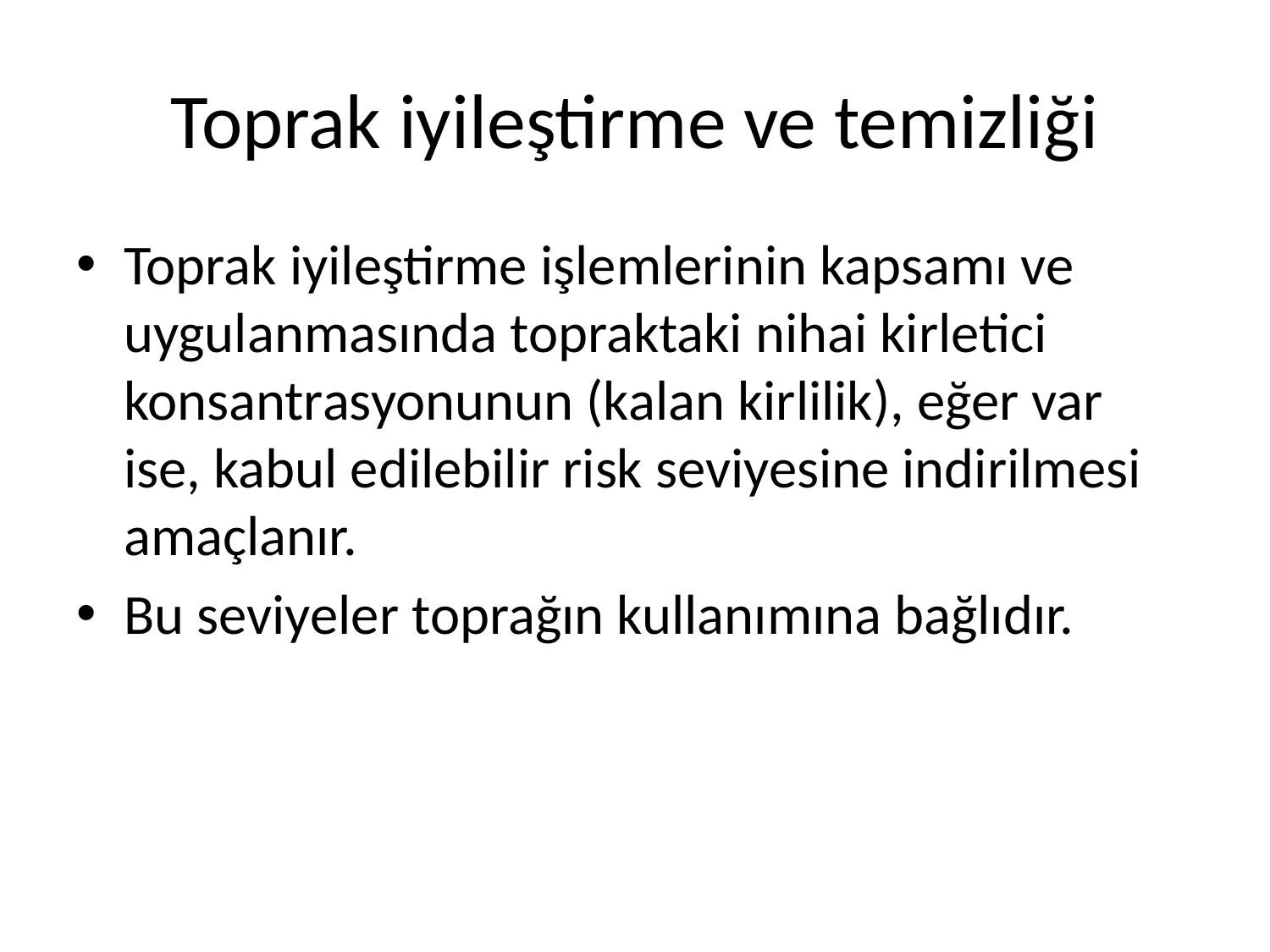

# Toprak iyileştirme ve temizliği
Toprak iyileştirme işlemlerinin kapsamı ve uygulanmasında topraktaki nihai kirletici konsantrasyonunun (kalan kirlilik), eğer var ise, kabul edilebilir risk seviyesine indirilmesi amaçlanır.
Bu seviyeler toprağın kullanımına bağlıdır.